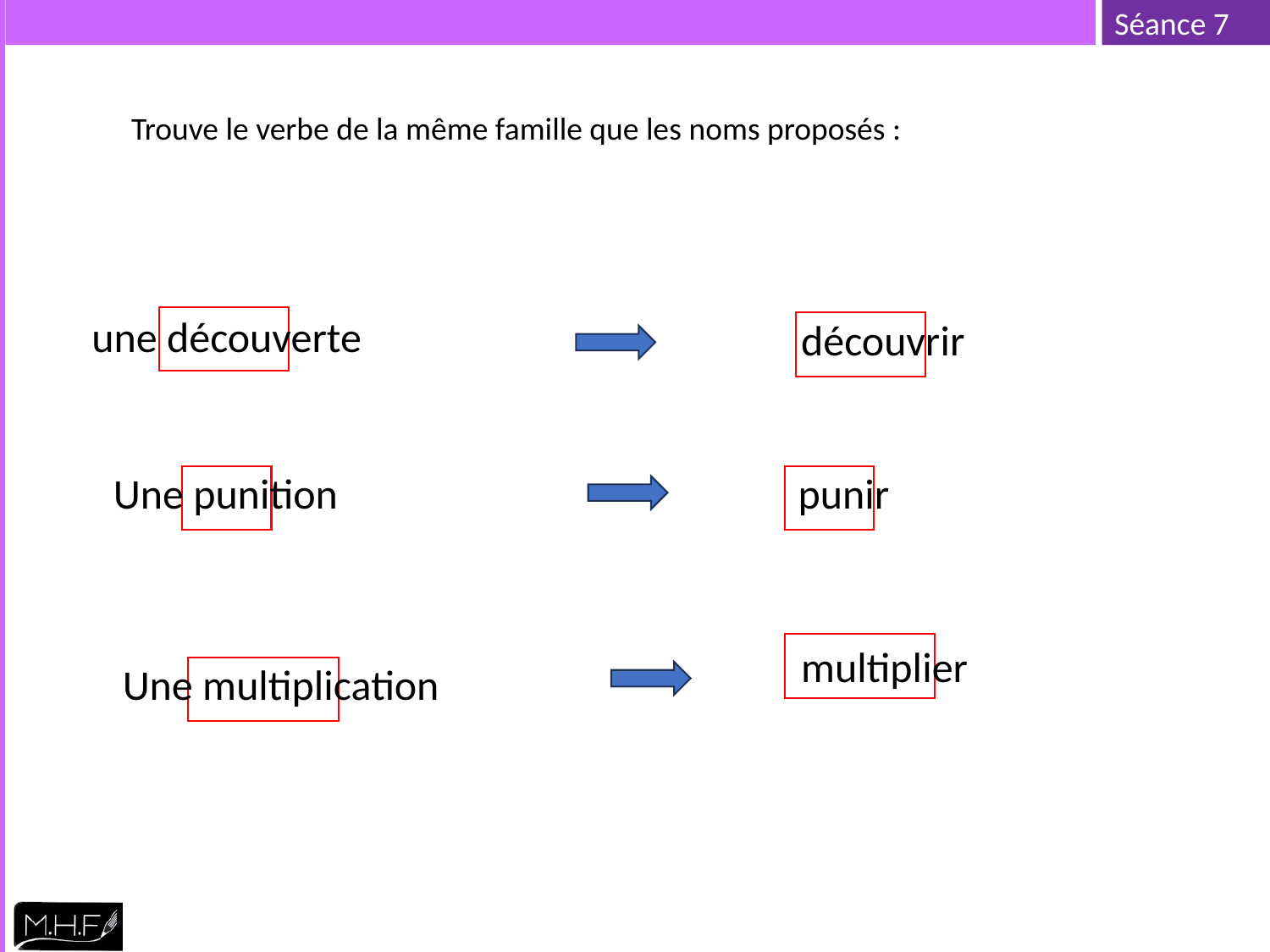

Trouve le verbe de la même famille que les noms proposés :
une découverte

                               découvrir

Une punition
                      punir

                               multiplier
Une multiplication